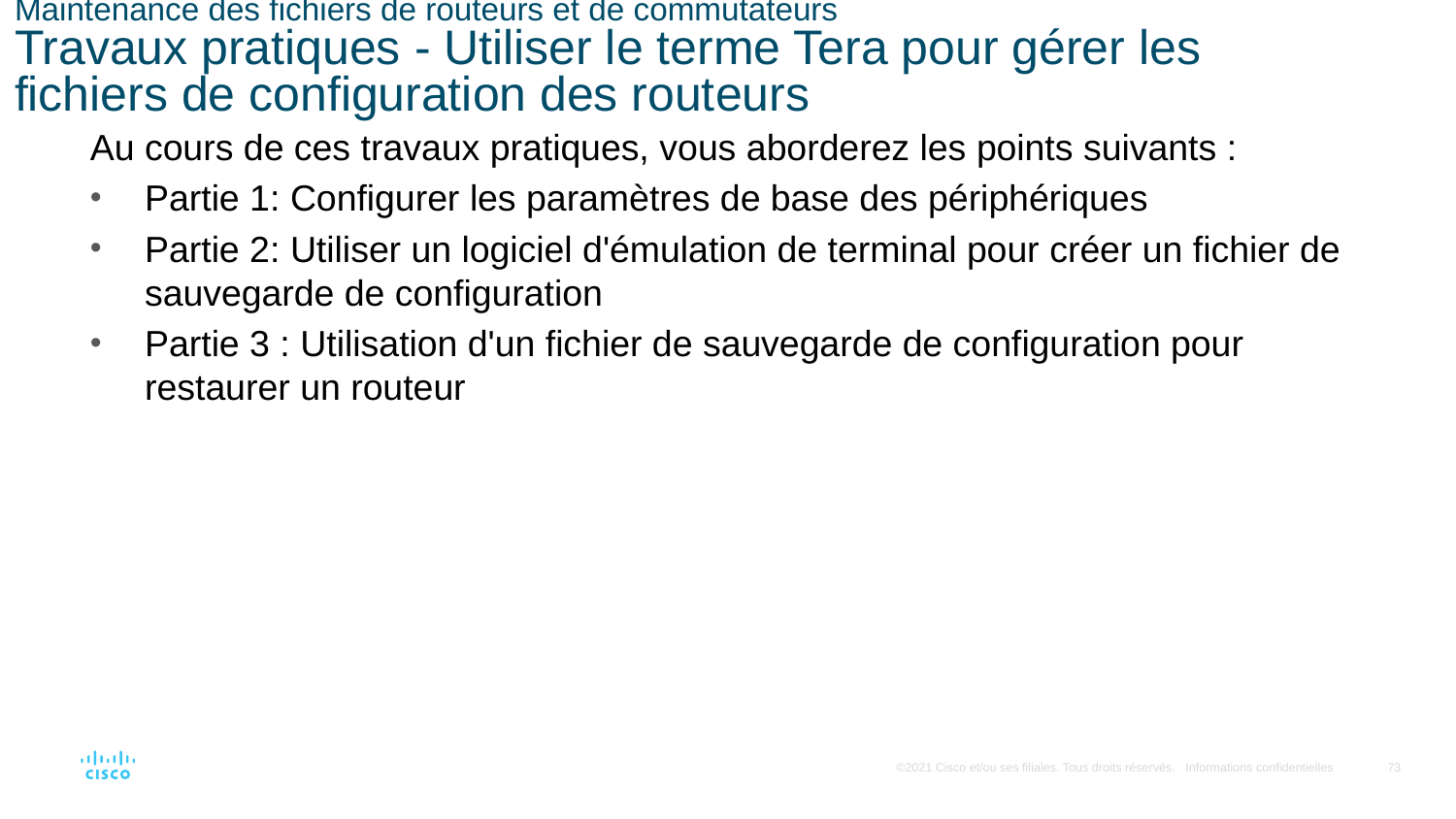

# Maintenance des fichiers de routeurs et de commutateurs Travaux pratiques - Utiliser le terme Tera pour gérer les fichiers de configuration des routeurs
Au cours de ces travaux pratiques, vous aborderez les points suivants :
Partie 1: Configurer les paramètres de base des périphériques
Partie 2: Utiliser un logiciel d'émulation de terminal pour créer un fichier de sauvegarde de configuration
Partie 3 : Utilisation d'un fichier de sauvegarde de configuration pour restaurer un routeur